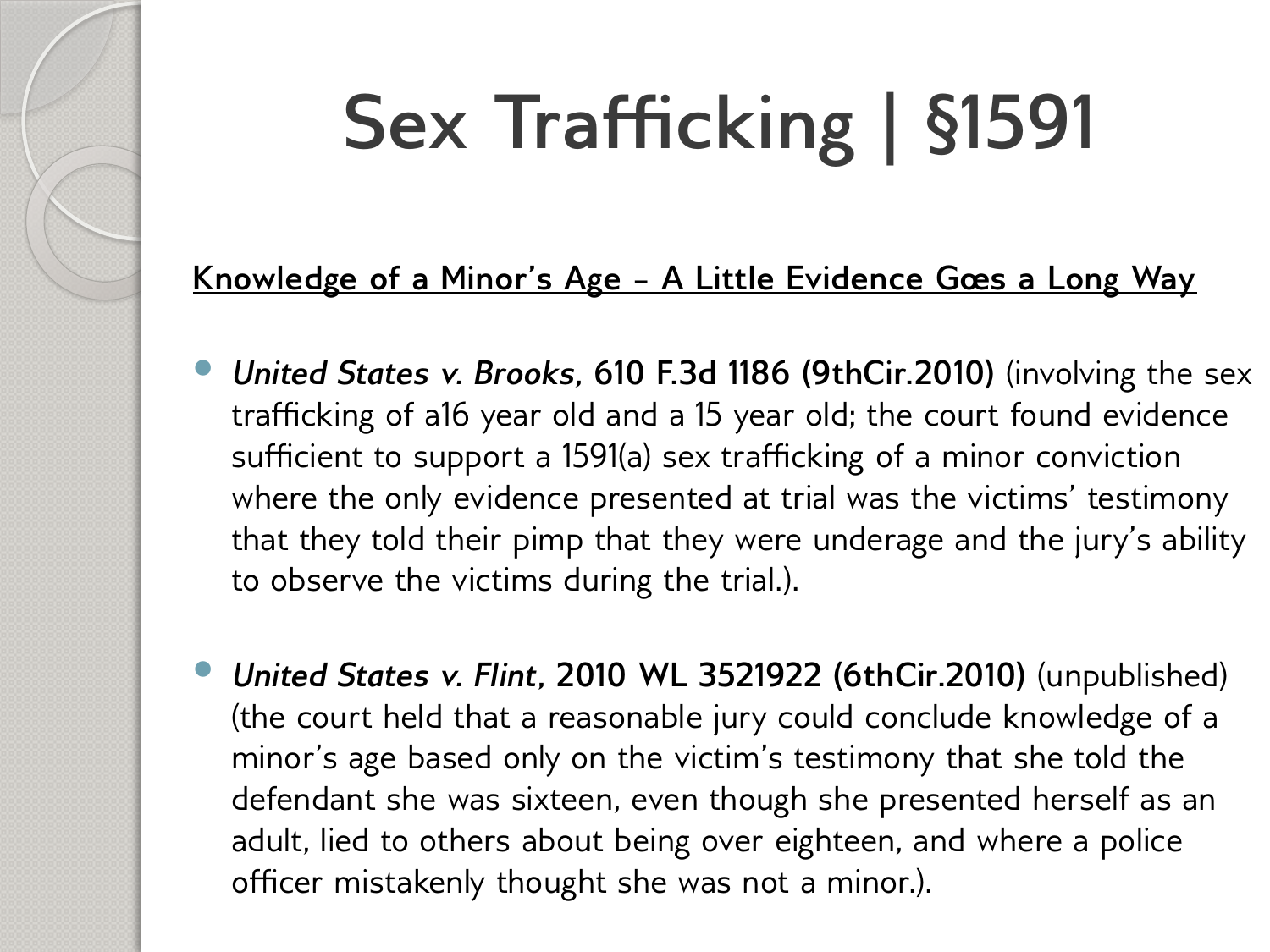

# Sex Trafficking | §1591

Knowledge of a Minor’s Age – A Little Evidence Goes a Long Way

United States v. Brooks, 610 F.3d 1186 (9thCir.2010) (involving the sex trafficking of a16 year old and a 15 year old; the court found evidence sufficient to support a 1591(a) sex trafficking of a minor conviction where the only evidence presented at trial was the victims’ testimony that they told their pimp that they were underage and the jury’s ability to observe the victims during the trial.).

United States v. Flint, 2010 WL 3521922 (6thCir.2010) (unpublished) (the court held that a reasonable jury could conclude knowledge of a minor’s age based only on the victim’s testimony that she told the defendant she was sixteen, even though she presented herself as an adult, lied to others about being over eighteen, and where a police officer mistakenly thought she was not a minor.).